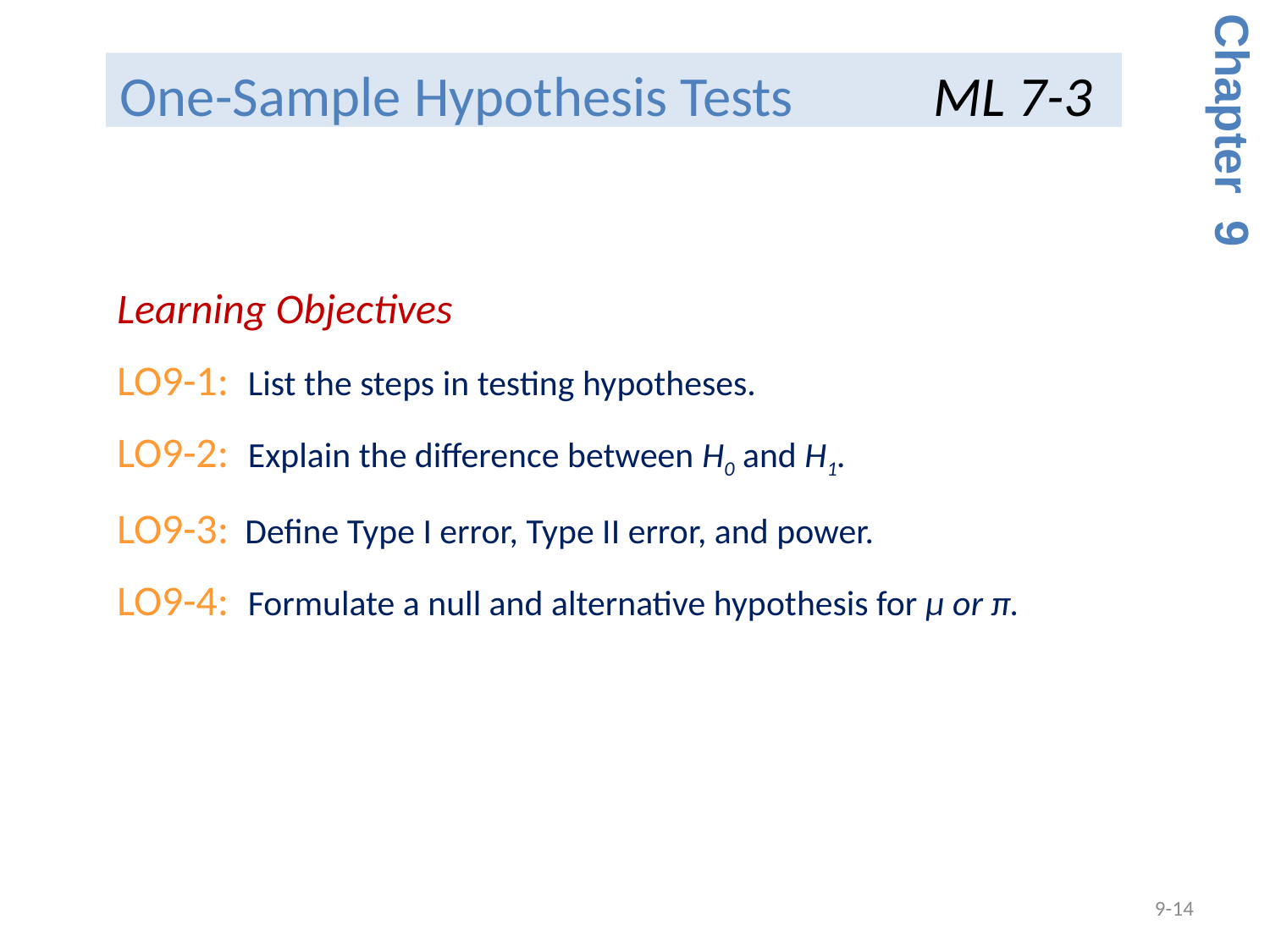

# One-Sample Hypothesis Tests           ML 7-3
Chapter  9
Learning Objectives
LO9-1:  List the steps in testing hypotheses.
LO9-2:  Explain the difference between H0 and H1.
LO9-3:  Define Type I error, Type II error, and power.
LO9-4:  Formulate a null and alternative hypothesis for μ or π.
9-14